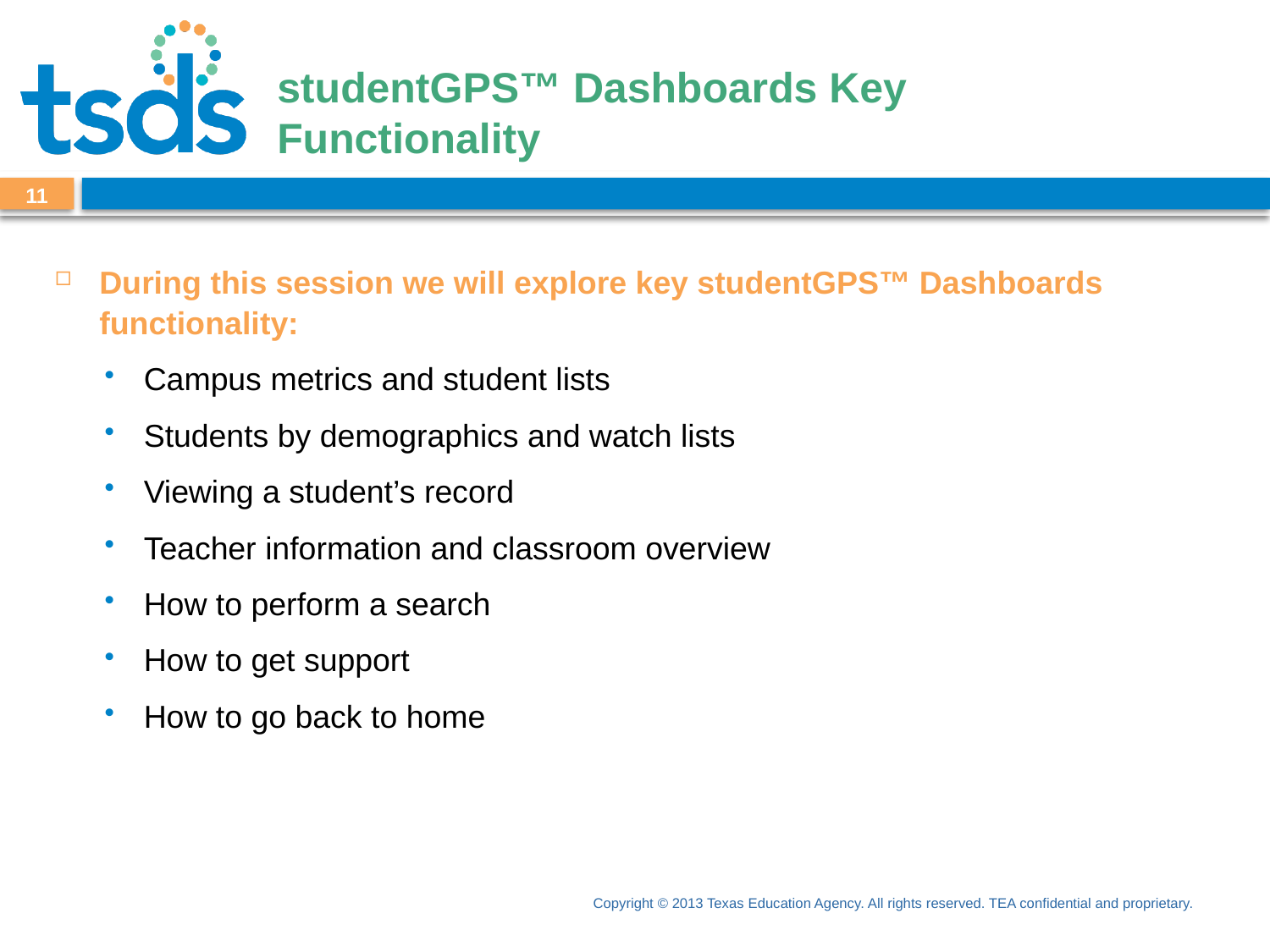

# studentGPS™ Dashboards Key Functionality
11
During this session we will explore key studentGPS™ Dashboards functionality:
Campus metrics and student lists
Students by demographics and watch lists
Viewing a student’s record
Teacher information and classroom overview
How to perform a search
How to get support
How to go back to home